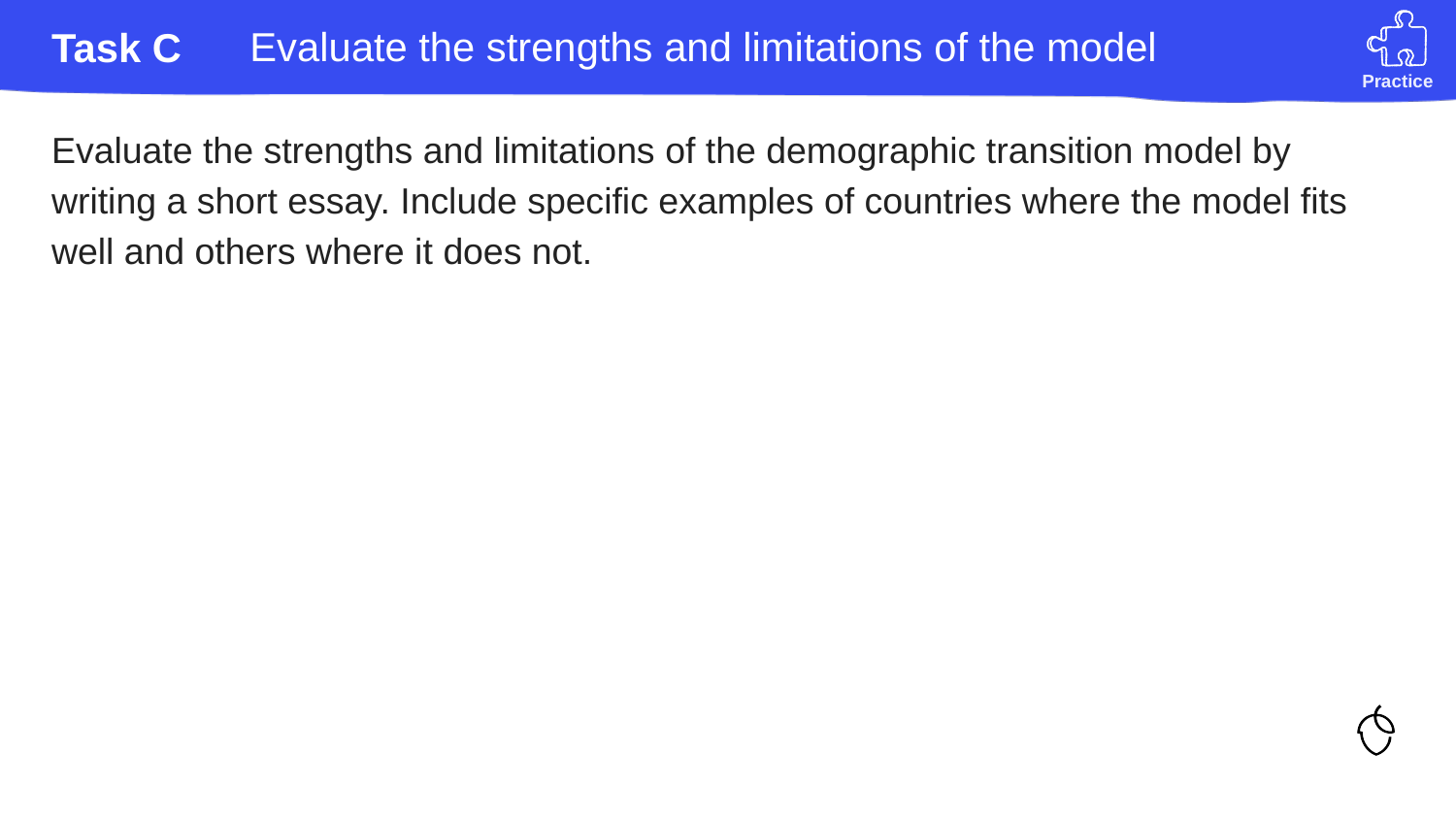

Evaluate the strengths and limitations of the model

Evaluate the strengths and limitations of the demographic transition model by writing a short essay. Include specific examples of countries where the model fits well and others where it does not.